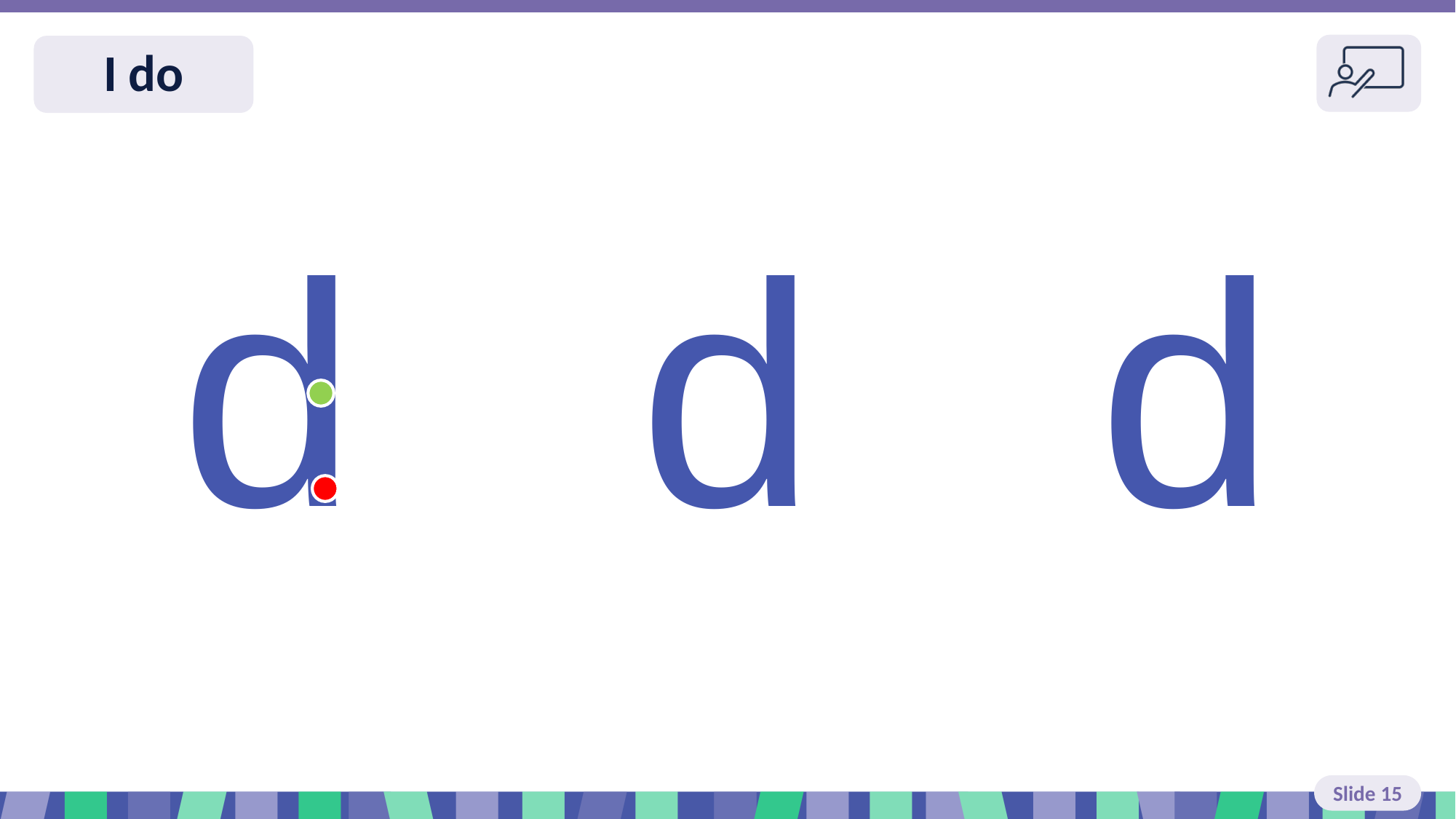

Slide 15 I do
d
d
d